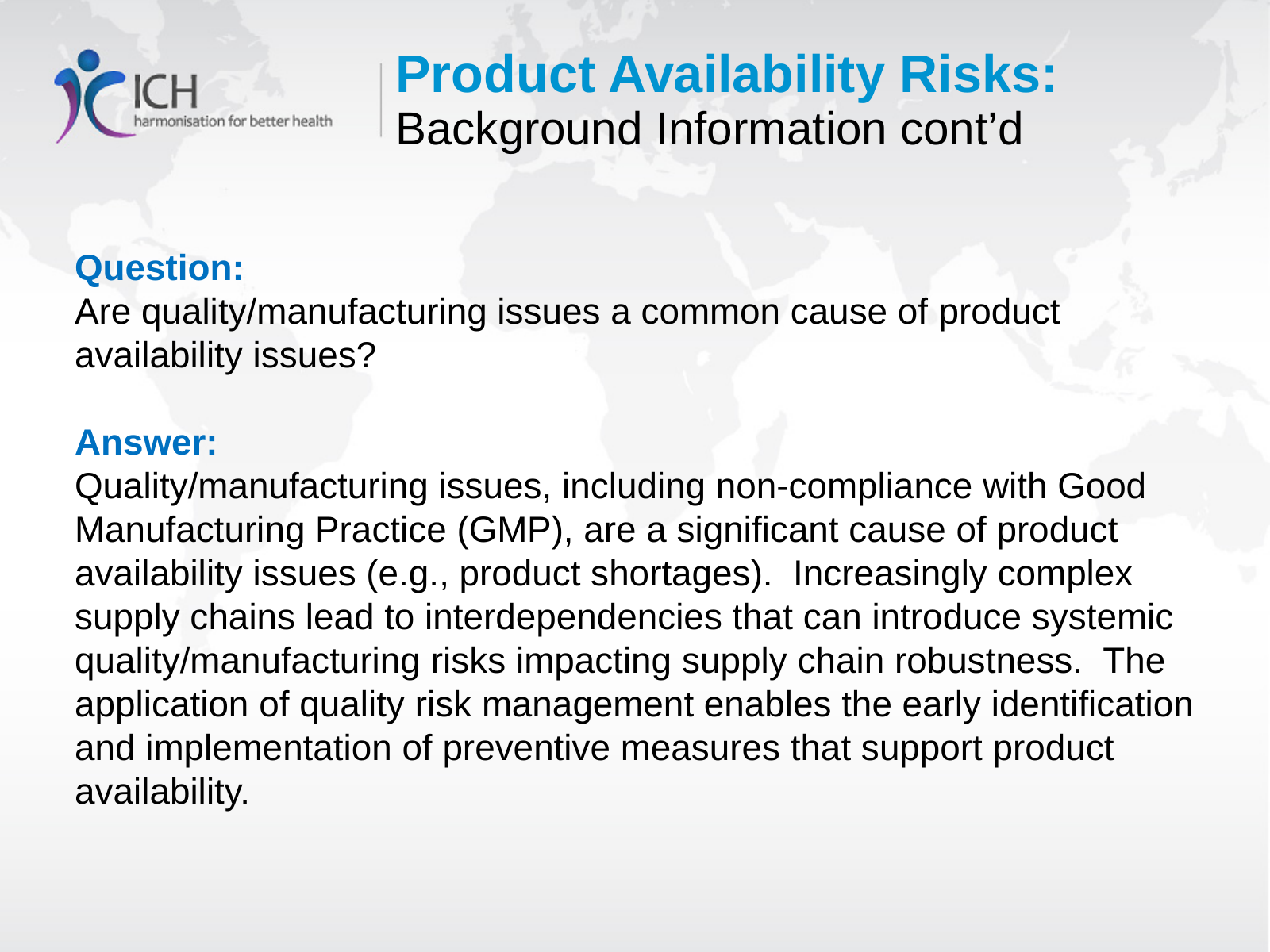

Product Availability Risks:
Background Information cont’d
Question:
Are quality/manufacturing issues a common cause of product availability issues?

Answer:
Quality/manufacturing issues, including non-compliance with Good Manufacturing Practice (GMP), are a significant cause of product availability issues (e.g., product shortages).  Increasingly complex supply chains lead to interdependencies that can introduce systemic quality/manufacturing risks impacting supply chain robustness.  The application of quality risk management enables the early identification and implementation of preventive measures that support product availability.